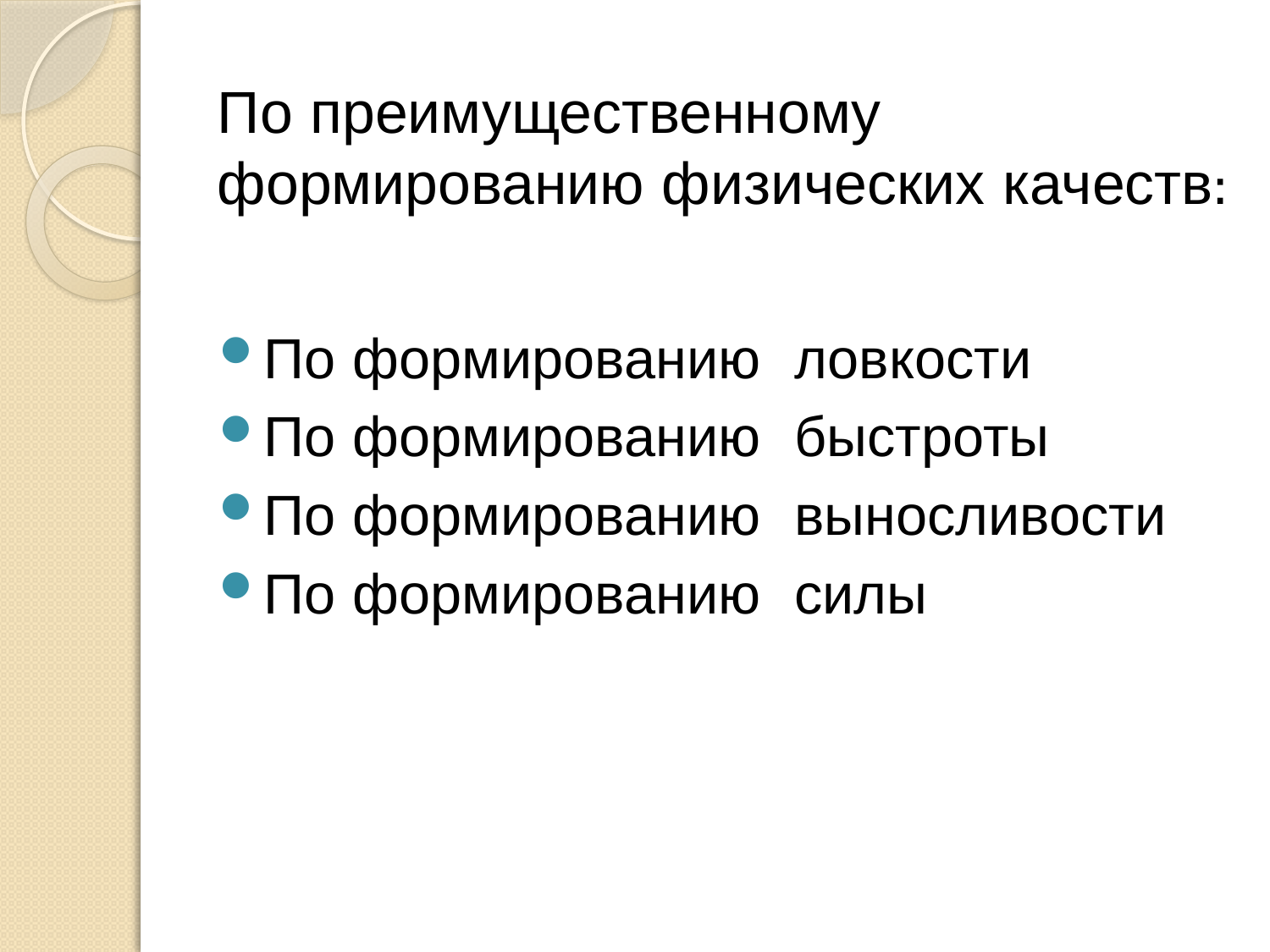

# По преимущественному  формированию физических качеств:
По формированию  ловкости
По формированию  быстроты
По формированию  выносливости
По формированию  силы